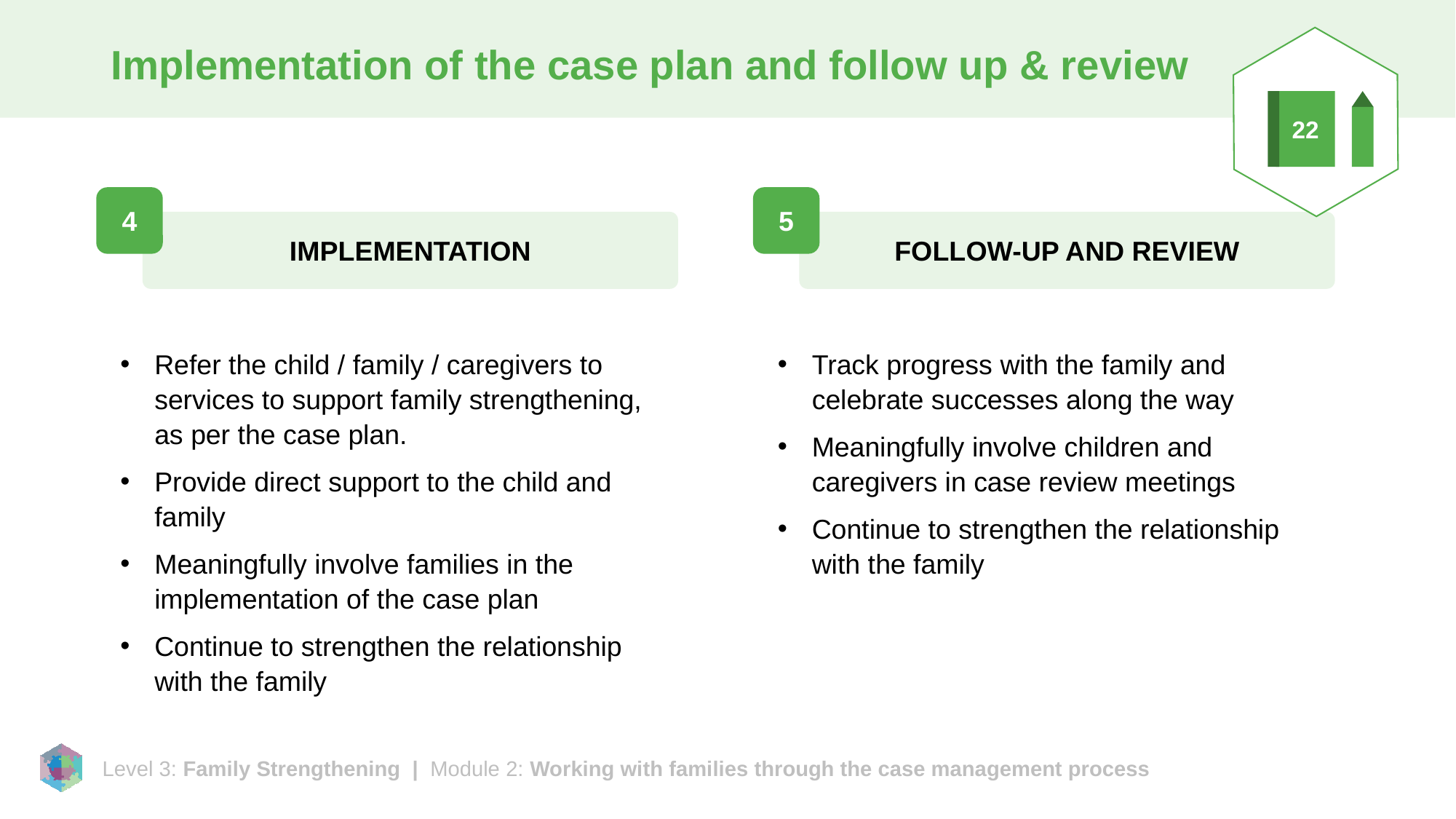

# Implementation of the case plan and follow up & review

22

4
5
IMPLEMENTATION
FOLLOW-UP AND REVIEW
Refer the child / family / caregivers to services to support family strengthening, as per the case plan.
Provide direct support to the child and family
Meaningfully involve families in the implementation of the case plan
Continue to strengthen the relationship with the family
Track progress with the family and celebrate successes along the way
Meaningfully involve children and caregivers in case review meetings
Continue to strengthen the relationship with the family